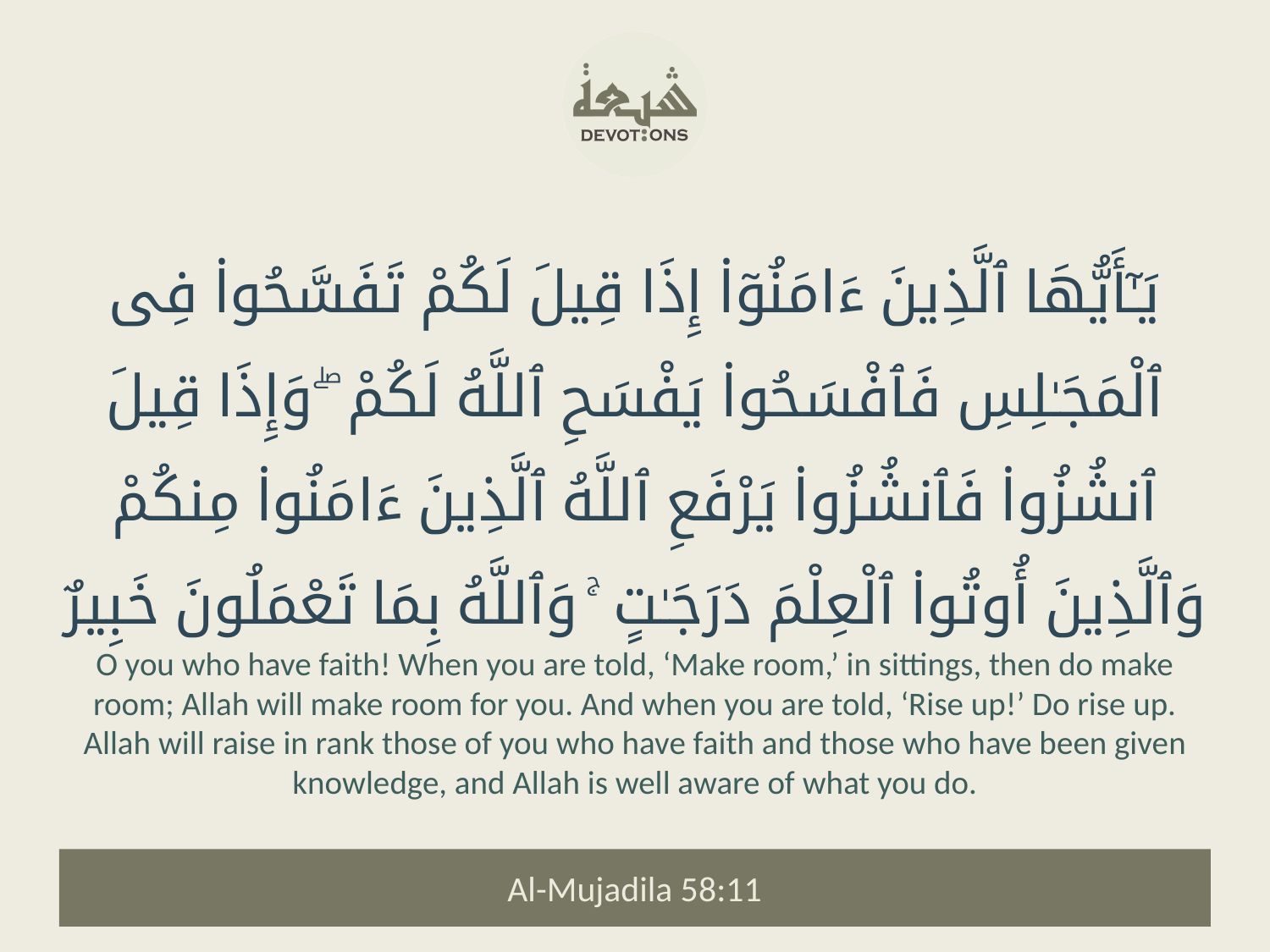

يَـٰٓأَيُّهَا ٱلَّذِينَ ءَامَنُوٓا۟ إِذَا قِيلَ لَكُمْ تَفَسَّحُوا۟ فِى ٱلْمَجَـٰلِسِ فَٱفْسَحُوا۟ يَفْسَحِ ٱللَّهُ لَكُمْ ۖ وَإِذَا قِيلَ ٱنشُزُوا۟ فَٱنشُزُوا۟ يَرْفَعِ ٱللَّهُ ٱلَّذِينَ ءَامَنُوا۟ مِنكُمْ وَٱلَّذِينَ أُوتُوا۟ ٱلْعِلْمَ دَرَجَـٰتٍ ۚ وَٱللَّهُ بِمَا تَعْمَلُونَ خَبِيرٌ
O you who have faith! When you are told, ‘Make room,’ in sittings, then do make room; Allah will make room for you. And when you are told, ‘Rise up!’ Do rise up. Allah will raise in rank those of you who have faith and those who have been given knowledge, and Allah is well aware of what you do.
Al-Mujadila 58:11